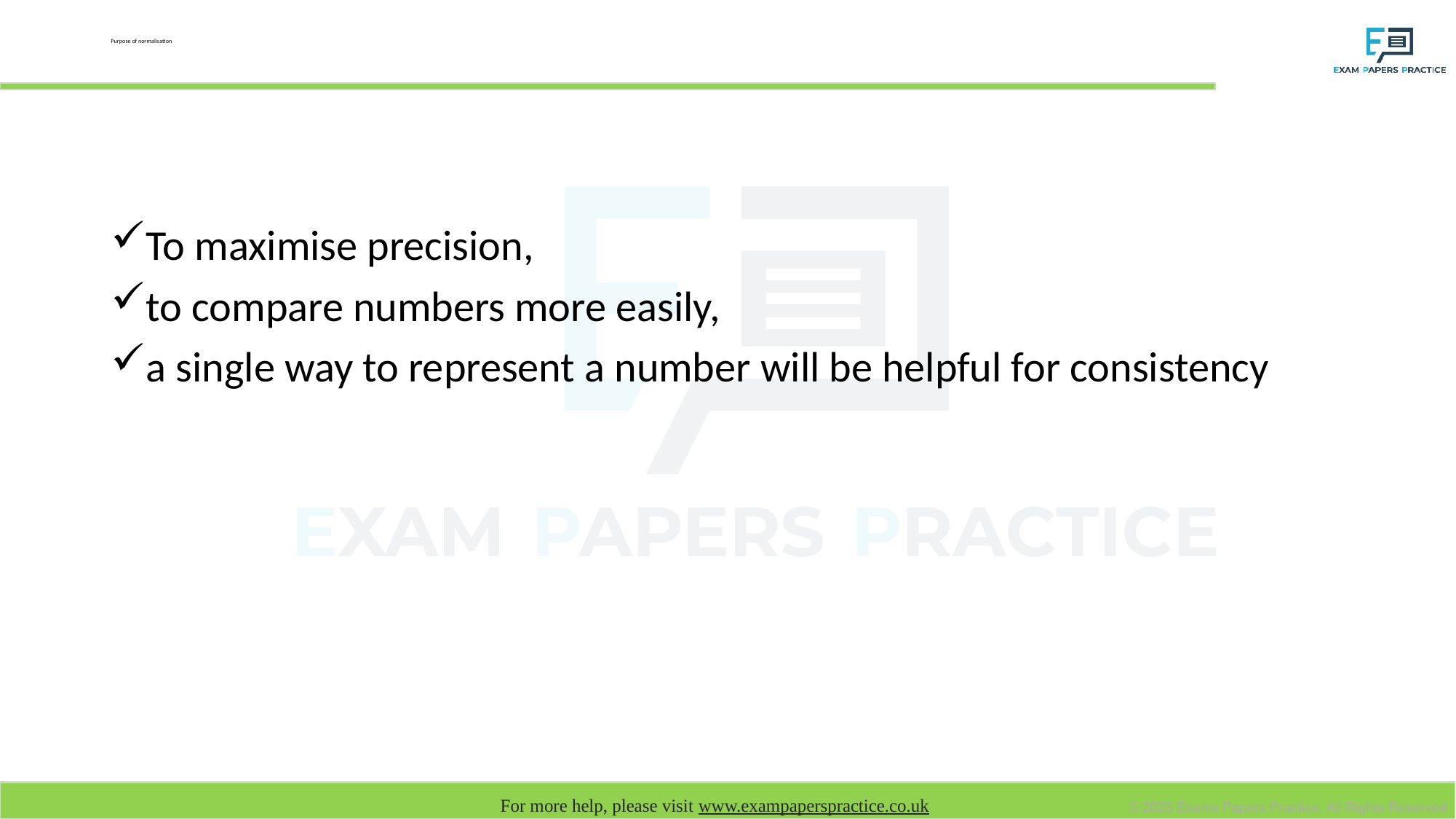

# Purpose of normalisation
To maximise precision,
to compare numbers more easily,
a single way to represent a number will be helpful for consistency